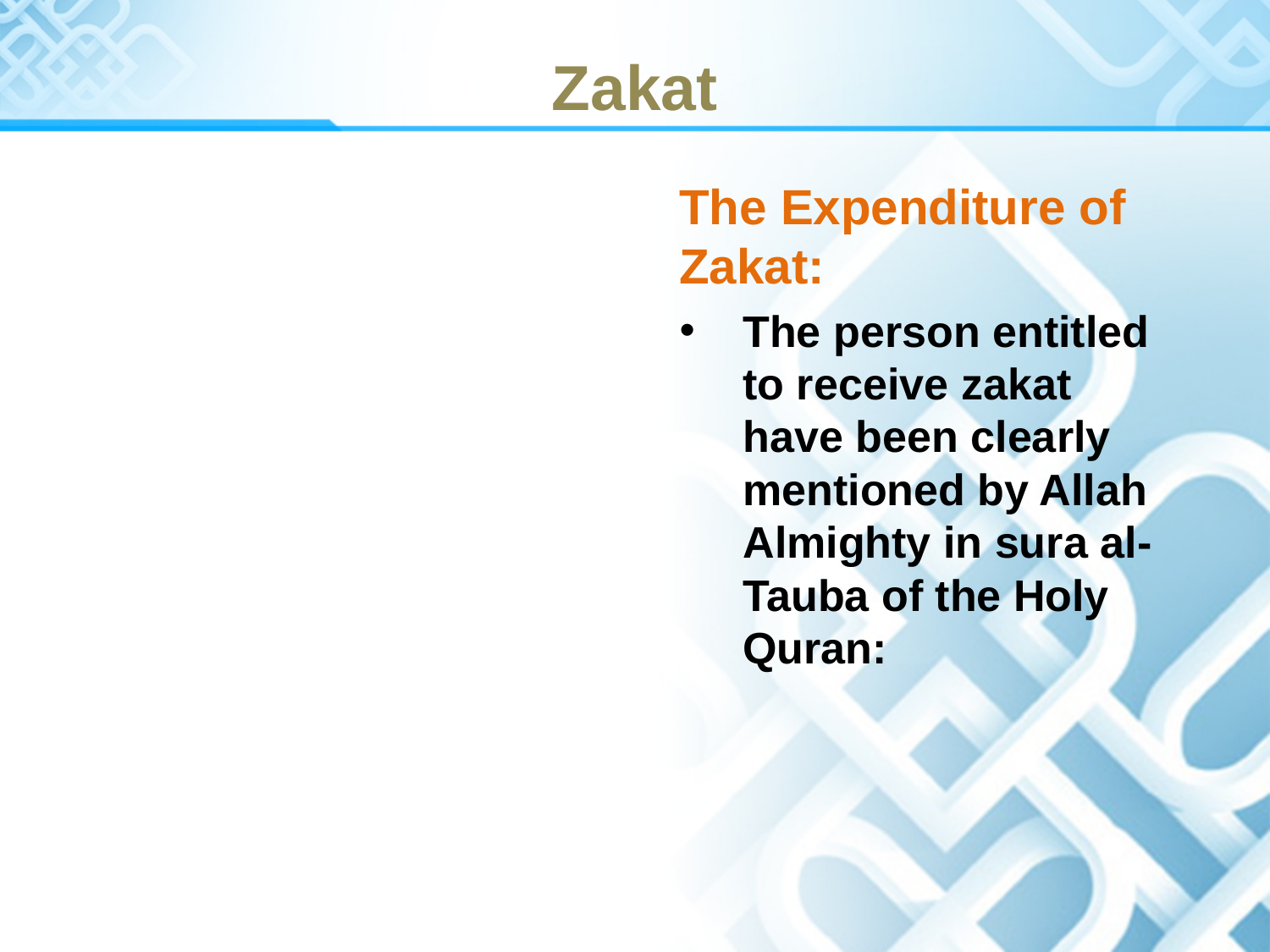

Zakat
The Expenditure of Zakat:
The person entitled to receive zakat have been clearly mentioned by Allah Almighty in sura al-Tauba of the Holy Quran: